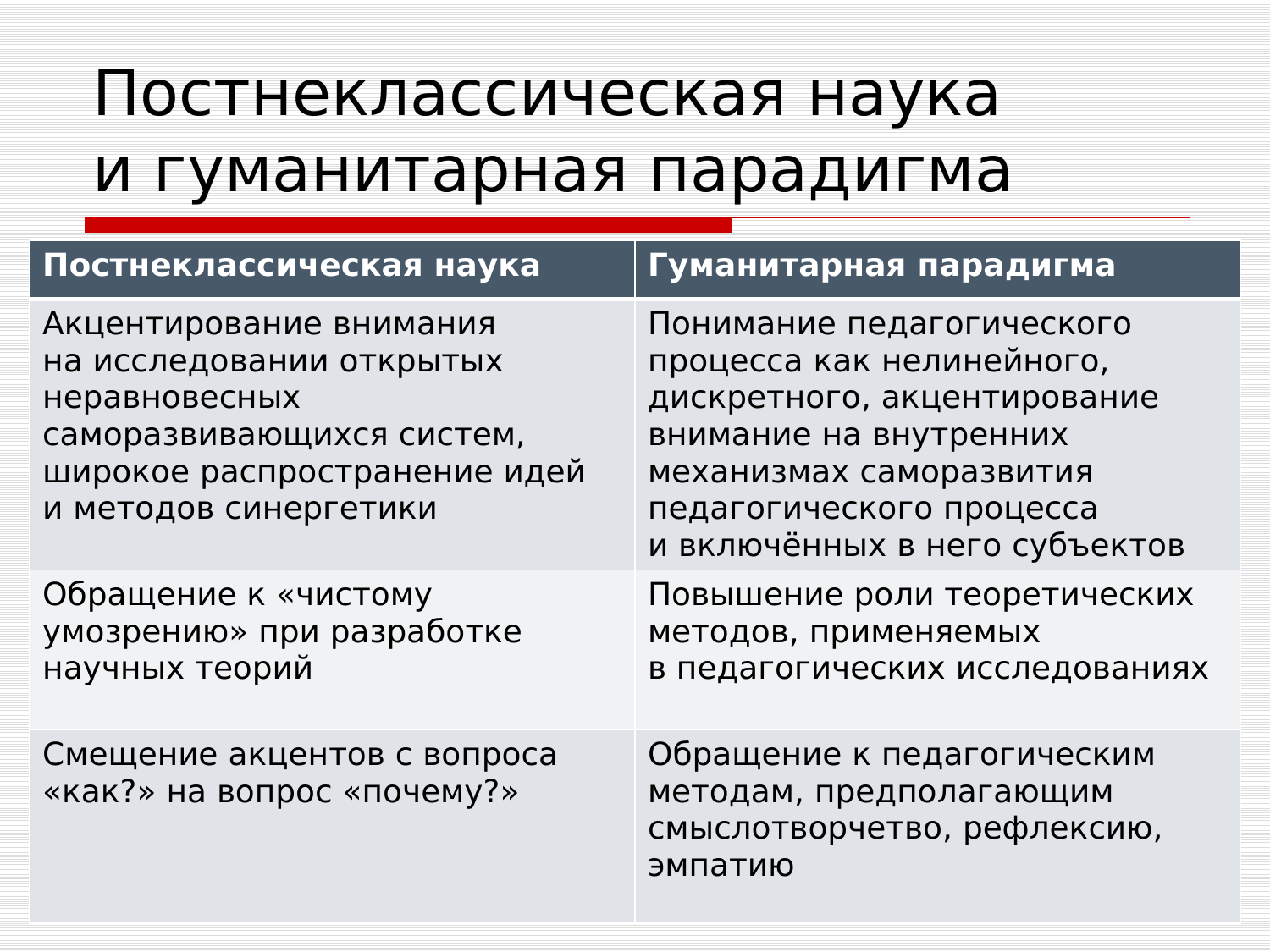

# Постнеклассическая наука и гуманитарная парадигма
| Постнеклассическая наука | Гуманитарная парадигма |
| --- | --- |
| Акцентирование внимания на исследовании открытых неравновесных саморазвивающихся систем, широкое распространение идей и методов синергетики | Понимание педагогического процесса как нелинейного, дискретного, акцентирование внимание на внутренних механизмах саморазвития педагогического процесса и включённых в него субъектов |
| Обращение к «чистому умозрению» при разработке научных теорий | Повышение роли теоретических методов, применяемых в педагогических исследованиях |
| Смещение акцентов с вопроса «как?» на вопрос «почему?» | Обращение к педагогическим методам, предполагающим смыслотворчетво, рефлексию, эмпатию |